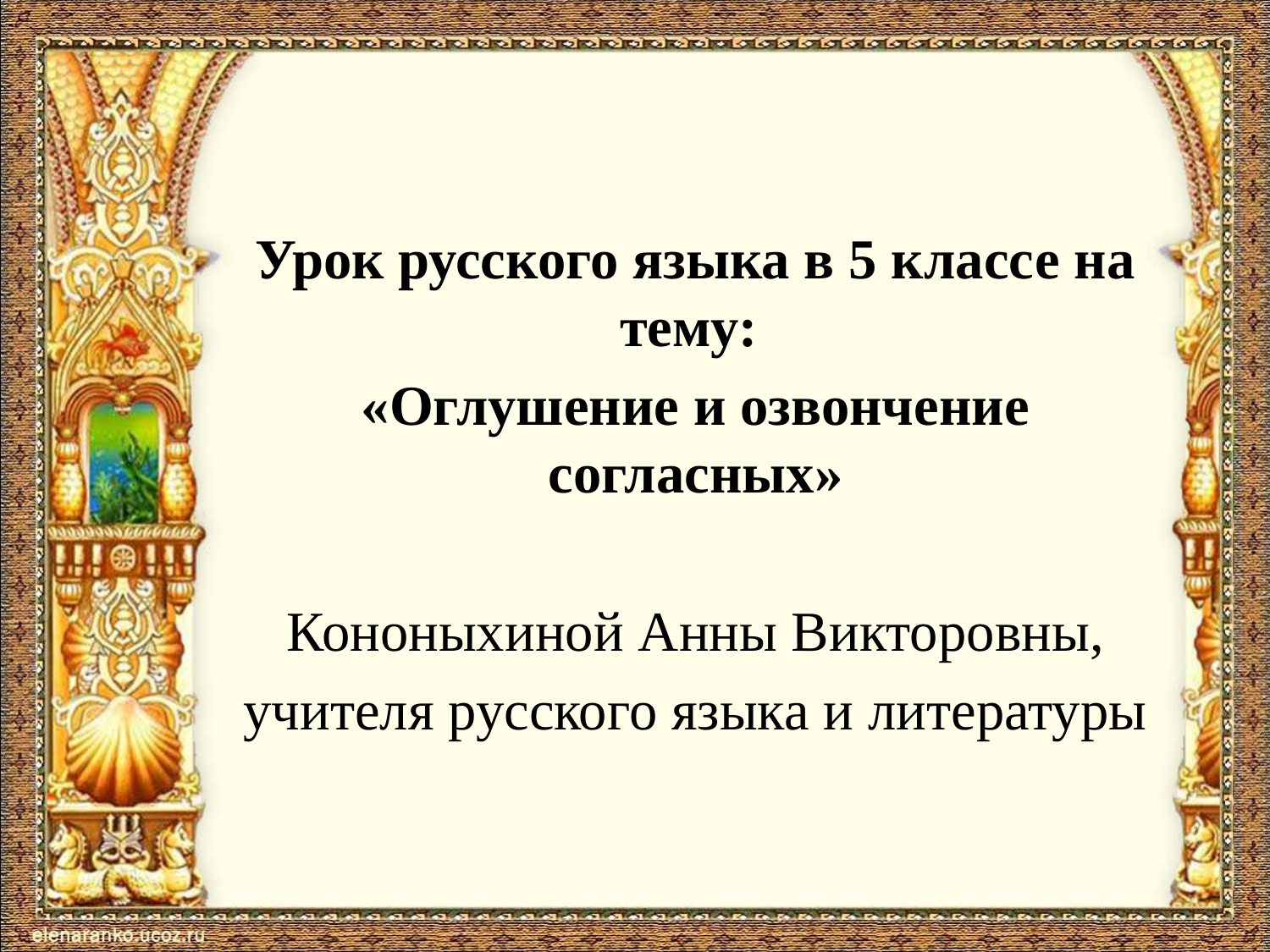

Урок русского языка в 5 классе на тему:
«Оглушение и озвончение согласных»

Кононыхиной Анны Викторовны,
учителя русского языка и литературы